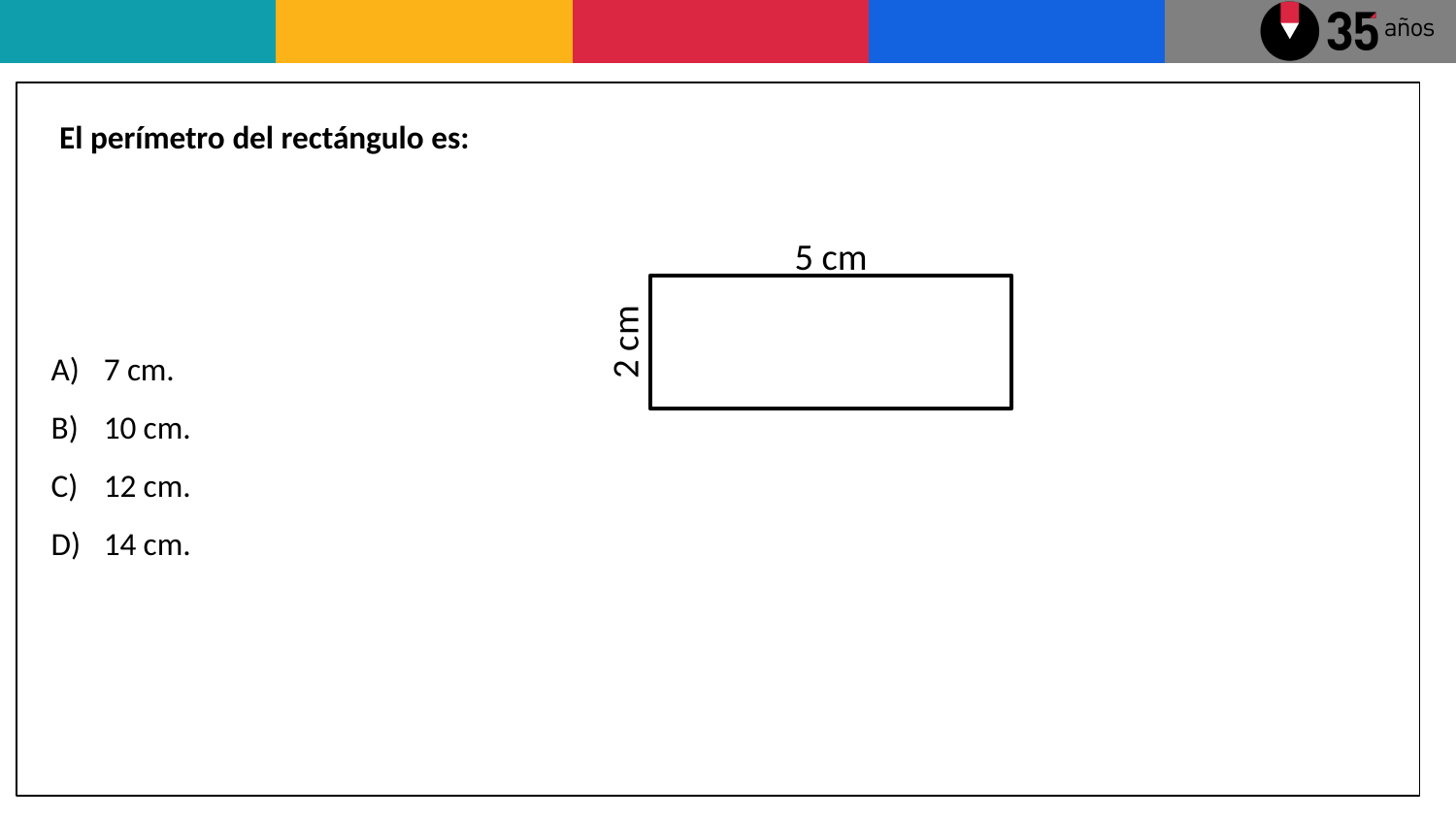

El perímetro del rectángulo es:

7 cm.
10 cm.
12 cm.
14 cm.

5 cm

2 cm